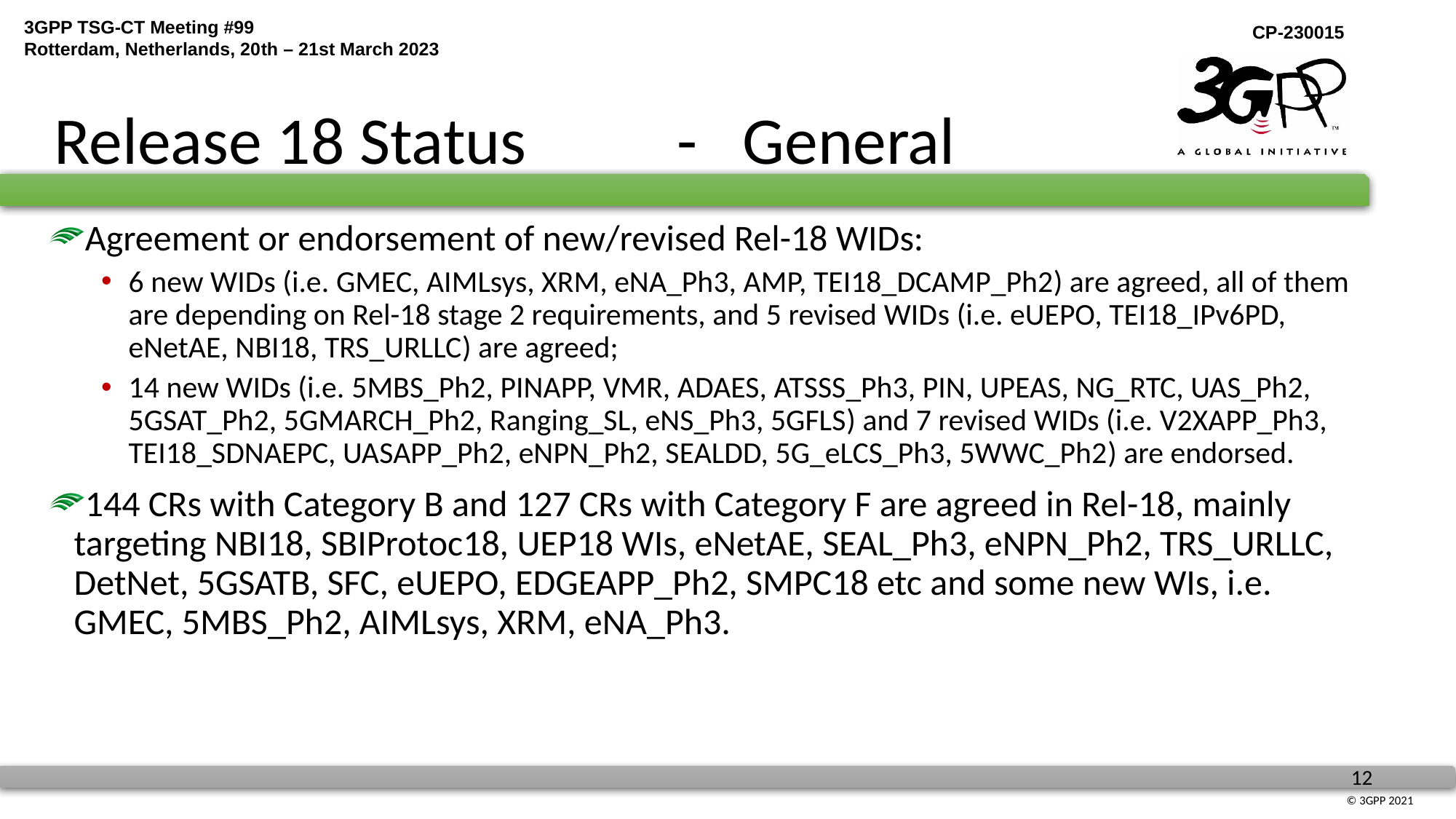

# Release 18 Status          -   General
Agreement or endorsement of new/revised Rel-18 WIDs:
6 new WIDs (i.e. GMEC, AIMLsys, XRM, eNA_Ph3, AMP, TEI18_DCAMP_Ph2) are agreed, all of them are depending on Rel-18 stage 2 requirements, and 5 revised WIDs (i.e. eUEPO, TEI18_IPv6PD, eNetAE, NBI18, TRS_URLLC) are agreed;
14 new WIDs (i.e. 5MBS_Ph2, PINAPP, VMR, ADAES, ATSSS_Ph3, PIN, UPEAS, NG_RTC, UAS_Ph2, 5GSAT_Ph2, 5GMARCH_Ph2, Ranging_SL, eNS_Ph3, 5GFLS) and 7 revised WIDs (i.e. V2XAPP_Ph3, TEI18_SDNAEPC, UASAPP_Ph2, eNPN_Ph2, SEALDD, 5G_eLCS_Ph3, 5WWC_Ph2) are endorsed.
144 CRs with Category B and 127 CRs with Category F are agreed in Rel-18, mainly targeting NBI18, SBIProtoc18, UEP18 WIs, eNetAE, SEAL_Ph3, eNPN_Ph2, TRS_URLLC, DetNet, 5GSATB, SFC, eUEPO, EDGEAPP_Ph2, SMPC18 etc and some new WIs, i.e. GMEC, 5MBS_Ph2, AIMLsys, XRM, eNA_Ph3.